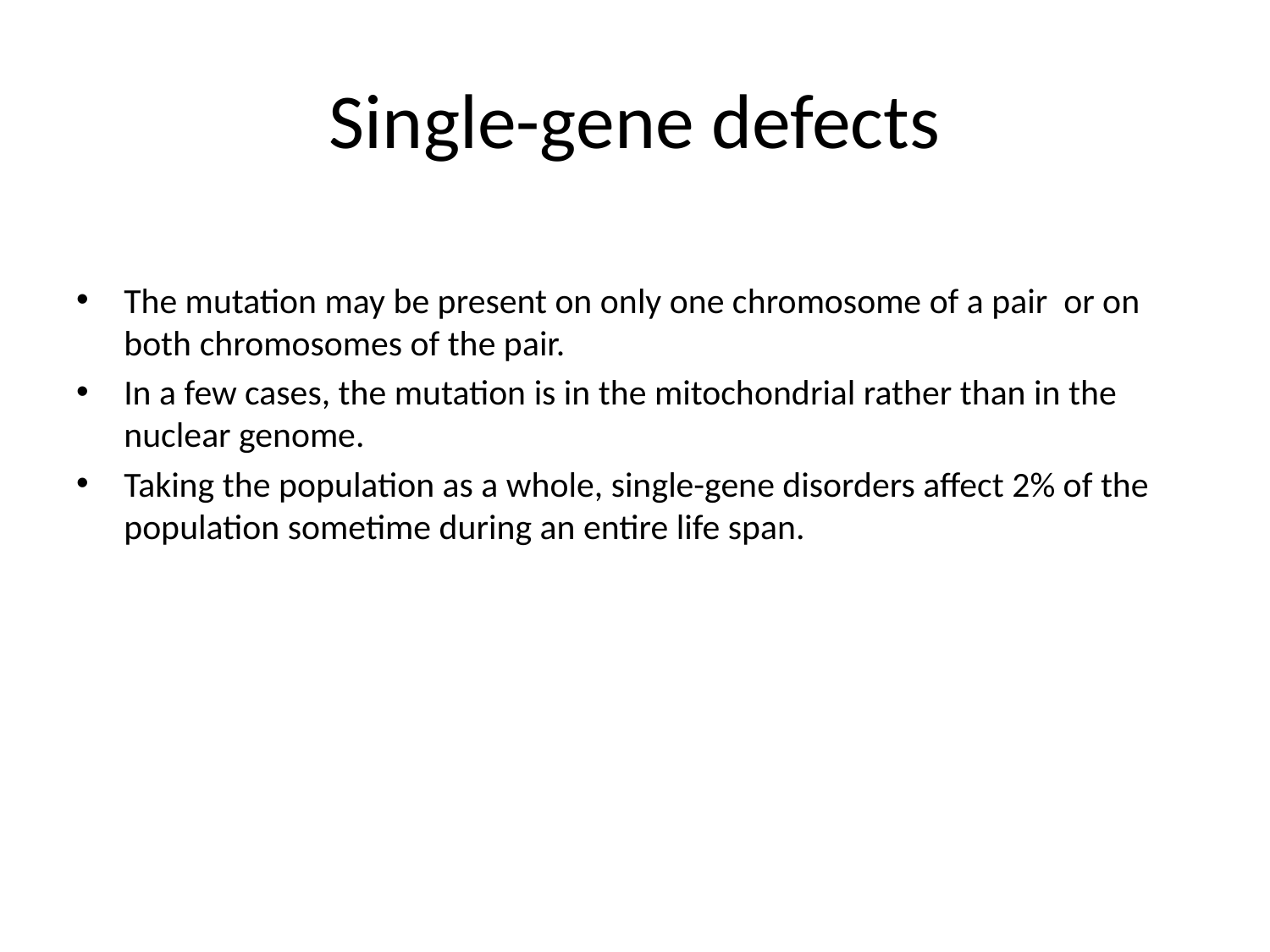

# Single-gene defects

The mutation may be present on only one chromosome of a pair  or on both chromosomes of the pair.
In a few cases, the mutation is in the mitochondrial rather than in the nuclear genome.
Taking the population as a whole, single-gene disorders affect 2% of the population sometime during an entire life span.